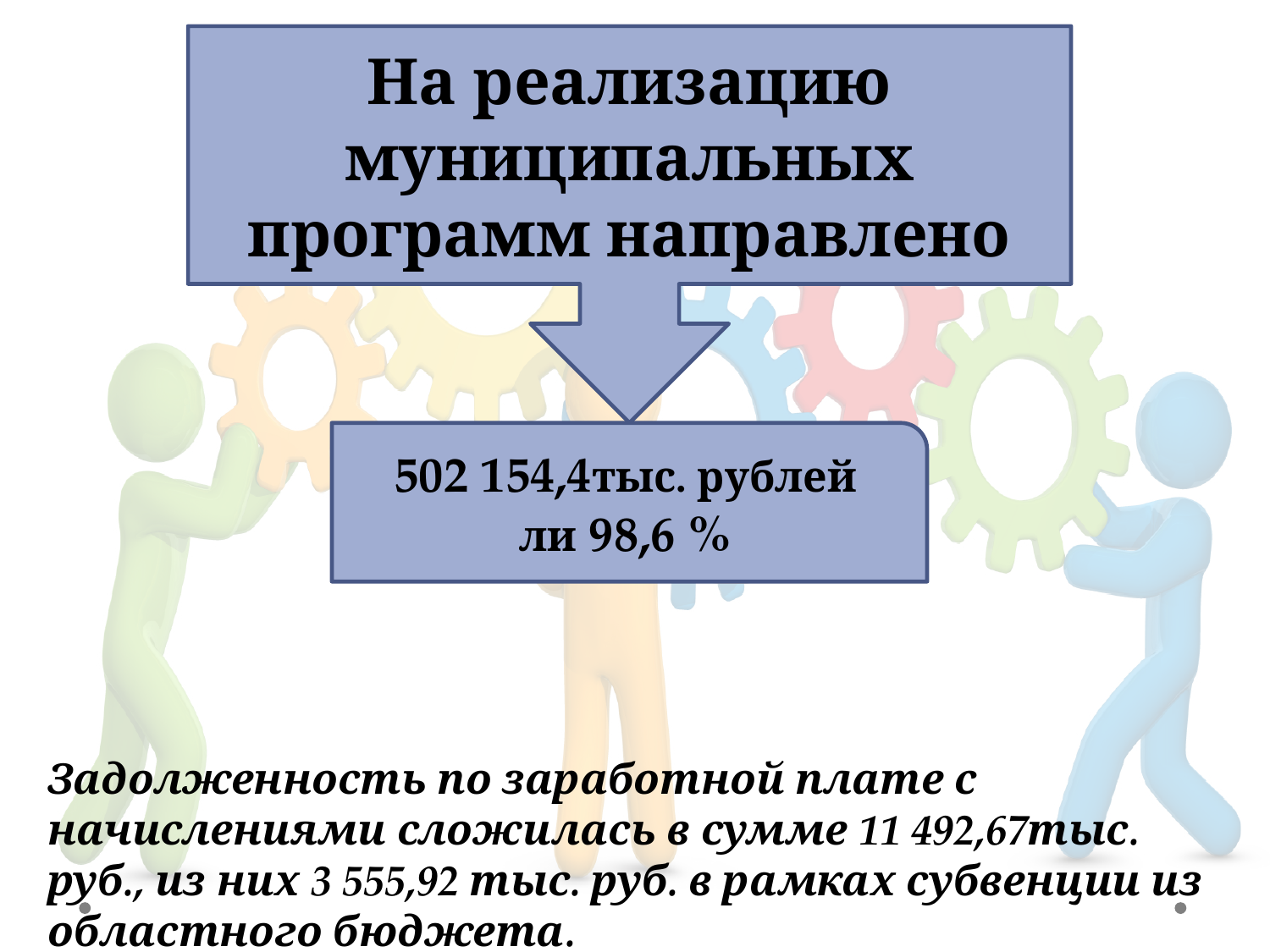

На реализацию муниципальных программ направлено
502 154,4тыс. рублей
ли 98,6 %
Задолженность по заработной плате с начислениями сложилась в сумме 11 492,67тыс. руб., из них 3 555,92 тыс. руб. в рамках субвенции из областного бюджета.